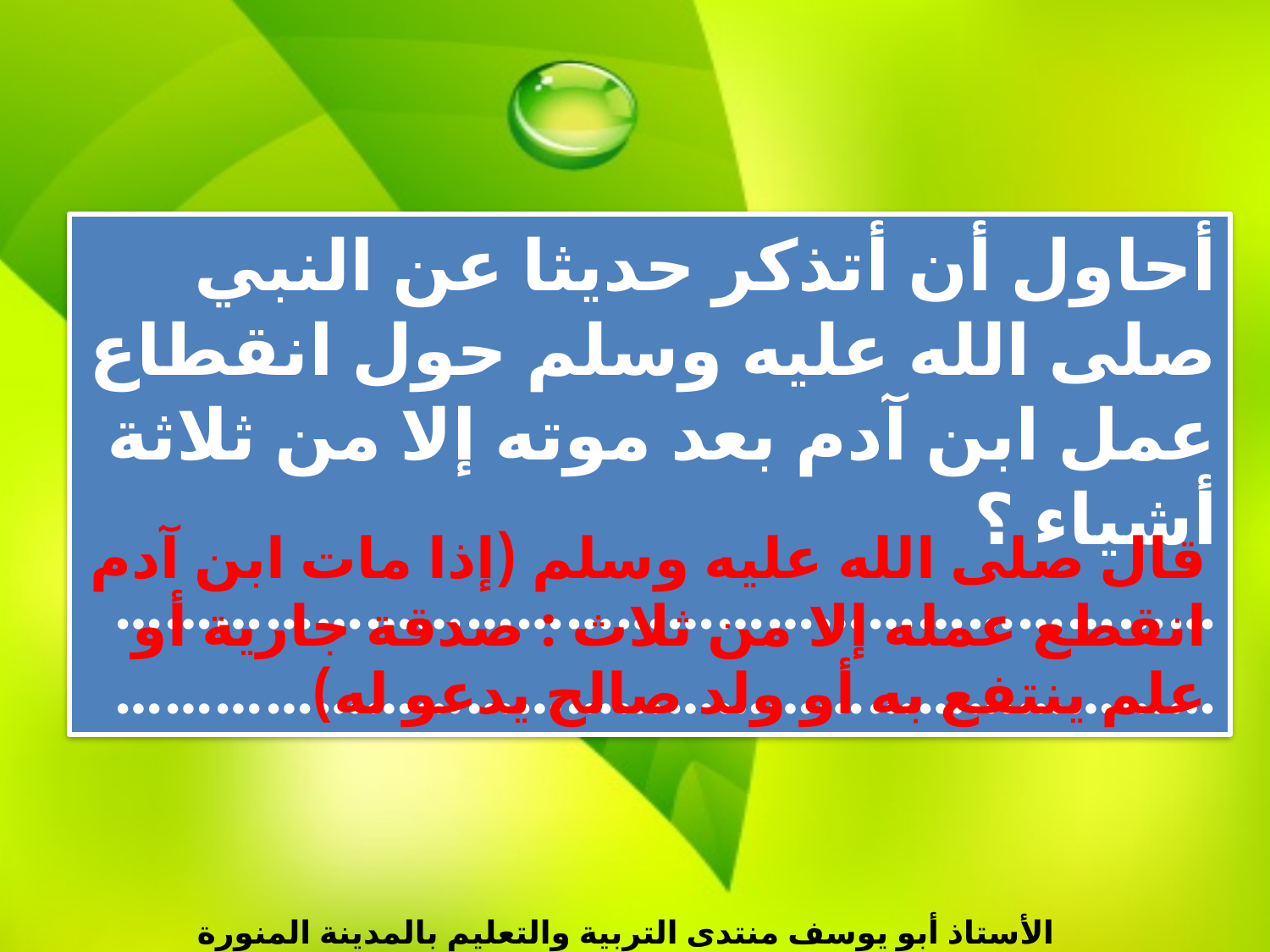

أحاول أن أتذكر حديثا عن النبي صلى الله عليه وسلم حول انقطاع عمل ابن آدم بعد موته إلا من ثلاثة أشياء ؟
……………………………………………………………………………………………………………………
قال صلى الله عليه وسلم (إذا مات ابن آدم انقطع عمله إلا من ثلاث : صدقة جارية أو علم ينتفع به أو ولد صالح يدعو له)
الأستاذ أبو يوسف منتدى التربية والتعليم بالمدينة المنورة